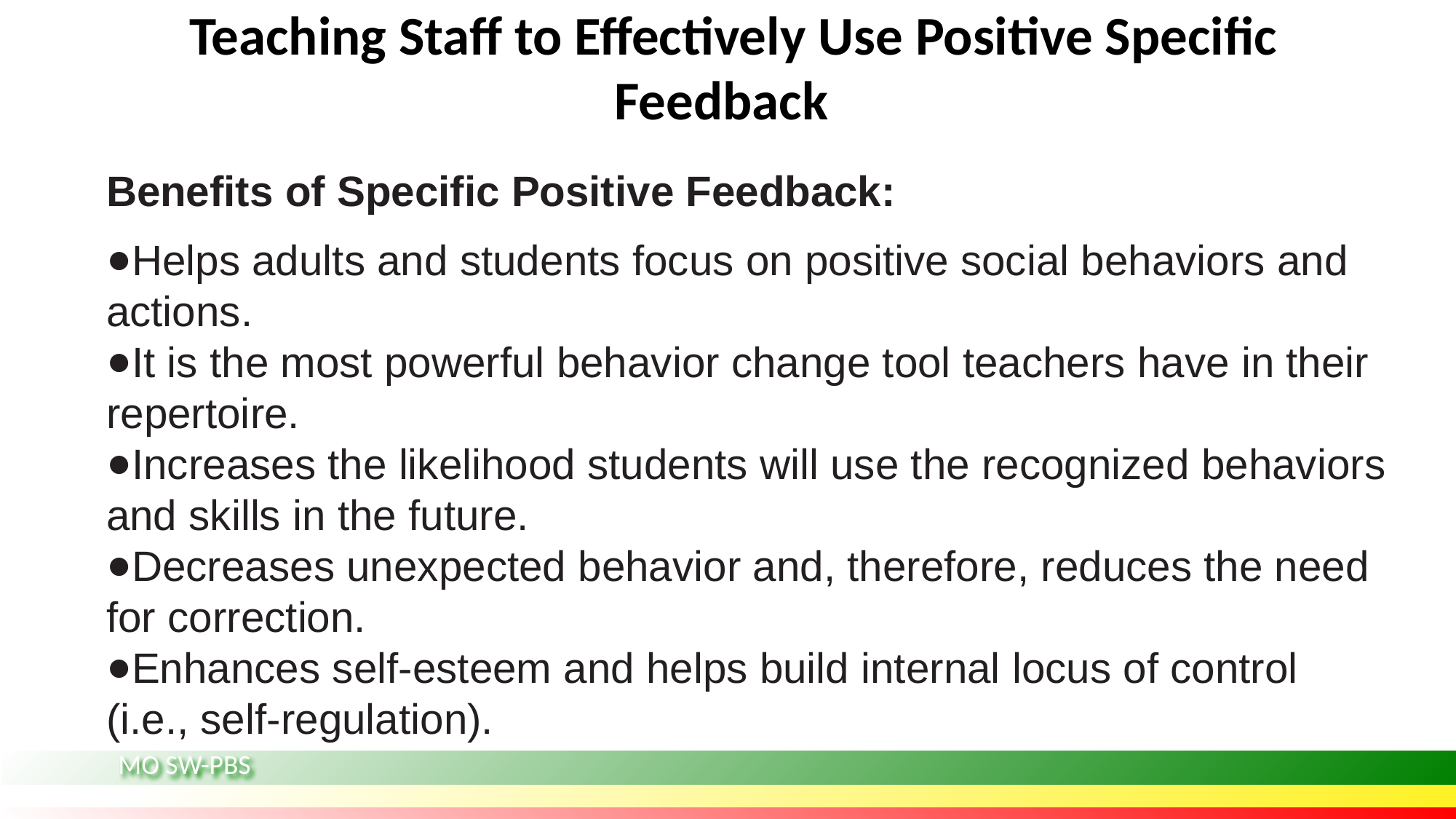

# Teaching Staff to Effectively Use Positive Specific Feedback
Benefits of Specific Positive Feedback:
Helps adults and students focus on positive social behaviors and actions.
It is the most powerful behavior change tool teachers have in their repertoire.
Increases the likelihood students will use the recognized behaviors and skills in the future.
Decreases unexpected behavior and, therefore, reduces the need for correction.
Enhances self-esteem and helps build internal locus of control (i.e., self-regulation).